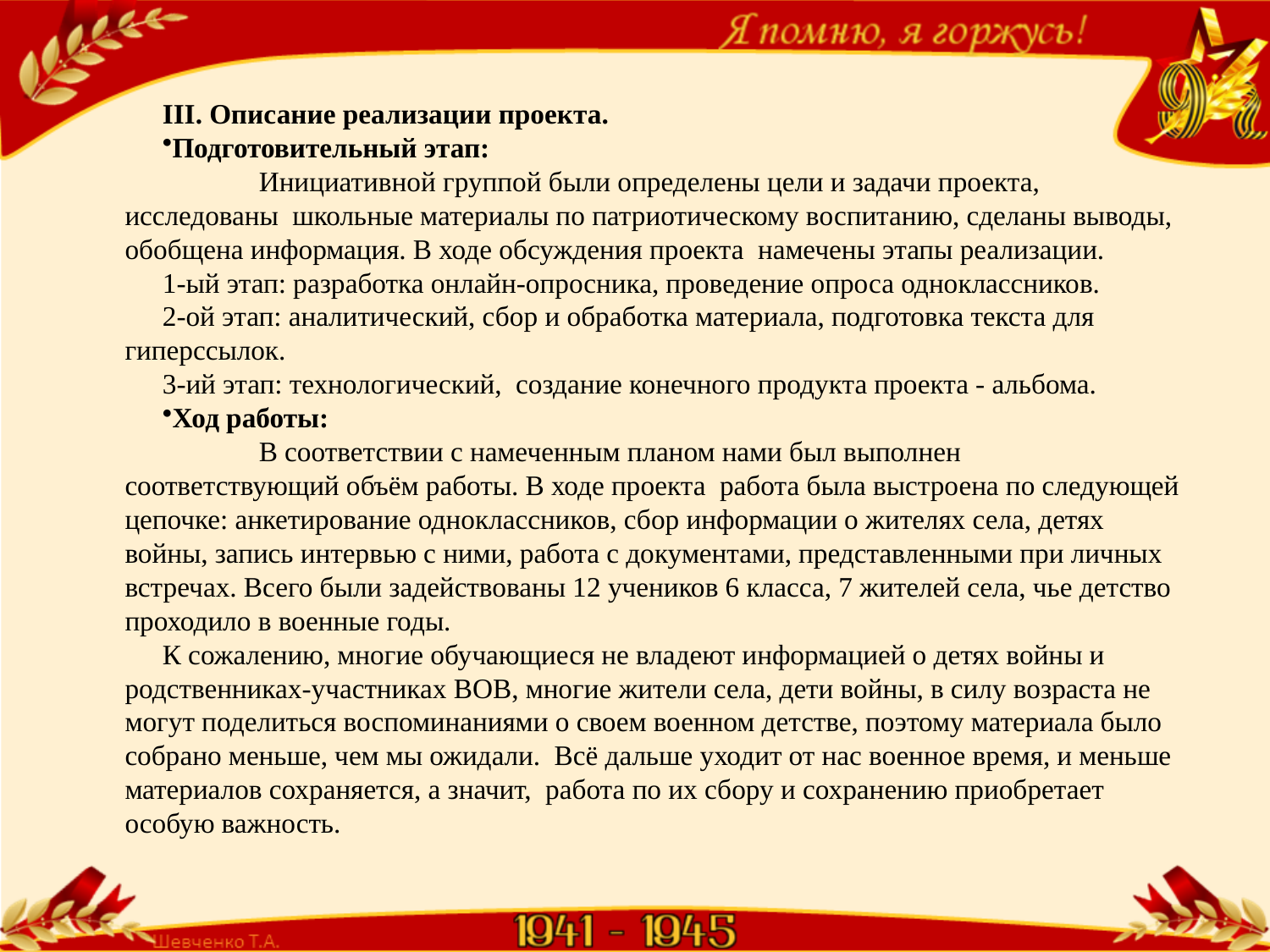

III. Описание реализации проекта.
Подготовительный этап:
	 Инициативной группой были определены цели и задачи проекта, исследованы  школьные материалы по патриотическому воспитанию, сделаны выводы, обобщена информация. В ходе обсуждения проекта  намечены этапы реализации.
1-ый этап: разработка онлайн-опросника, проведение опроса одноклассников.
2-ой этап: аналитический, сбор и обработка материала, подготовка текста для гиперссылок.
3-ий этап: технологический,  создание конечного продукта проекта - альбома.
Ход работы:
	 В соответствии с намеченным планом нами был выполнен  соответствующий объём работы. В ходе проекта  работа была выстроена по следующей цепочке: анкетирование одноклассников, сбор информации о жителях села, детях войны, запись интервью с ними, работа с документами, представленными при личных встречах. Всего были задействованы 12 учеников 6 класса, 7 жителей села, чье детство проходило в военные годы.
К сожалению, многие обучающиеся не владеют информацией о детях войны и родственниках-участниках ВОВ, многие жители села, дети войны, в силу возраста не могут поделиться воспоминаниями о своем военном детстве, поэтому материала было собрано меньше, чем мы ожидали.  Всё дальше уходит от нас военное время, и меньше материалов сохраняется, а значит,  работа по их сбору и сохранению приобретает особую важность.